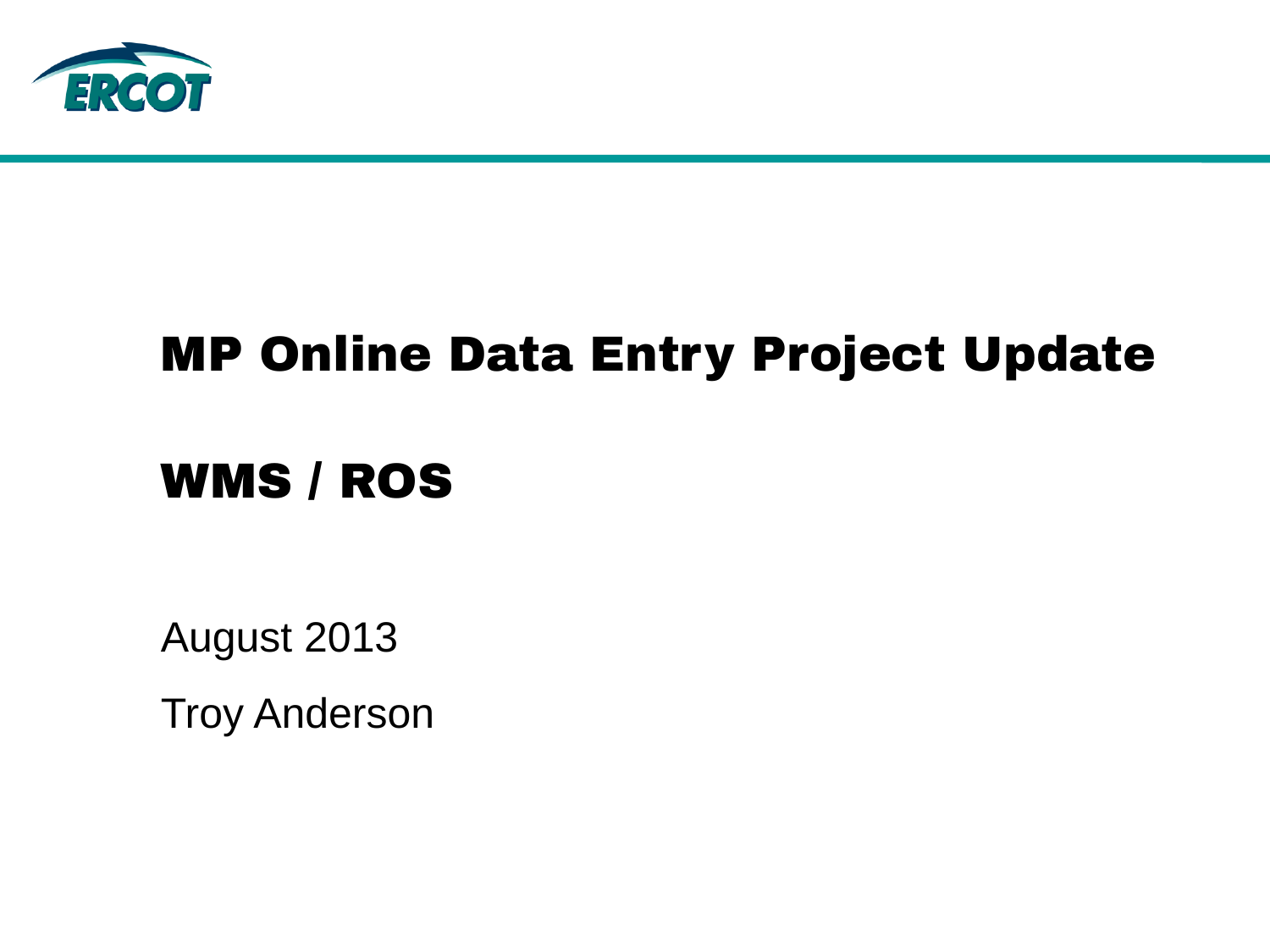

# MP Online Data Entry Project Update WMS / ROS August 2013 Troy Anderson